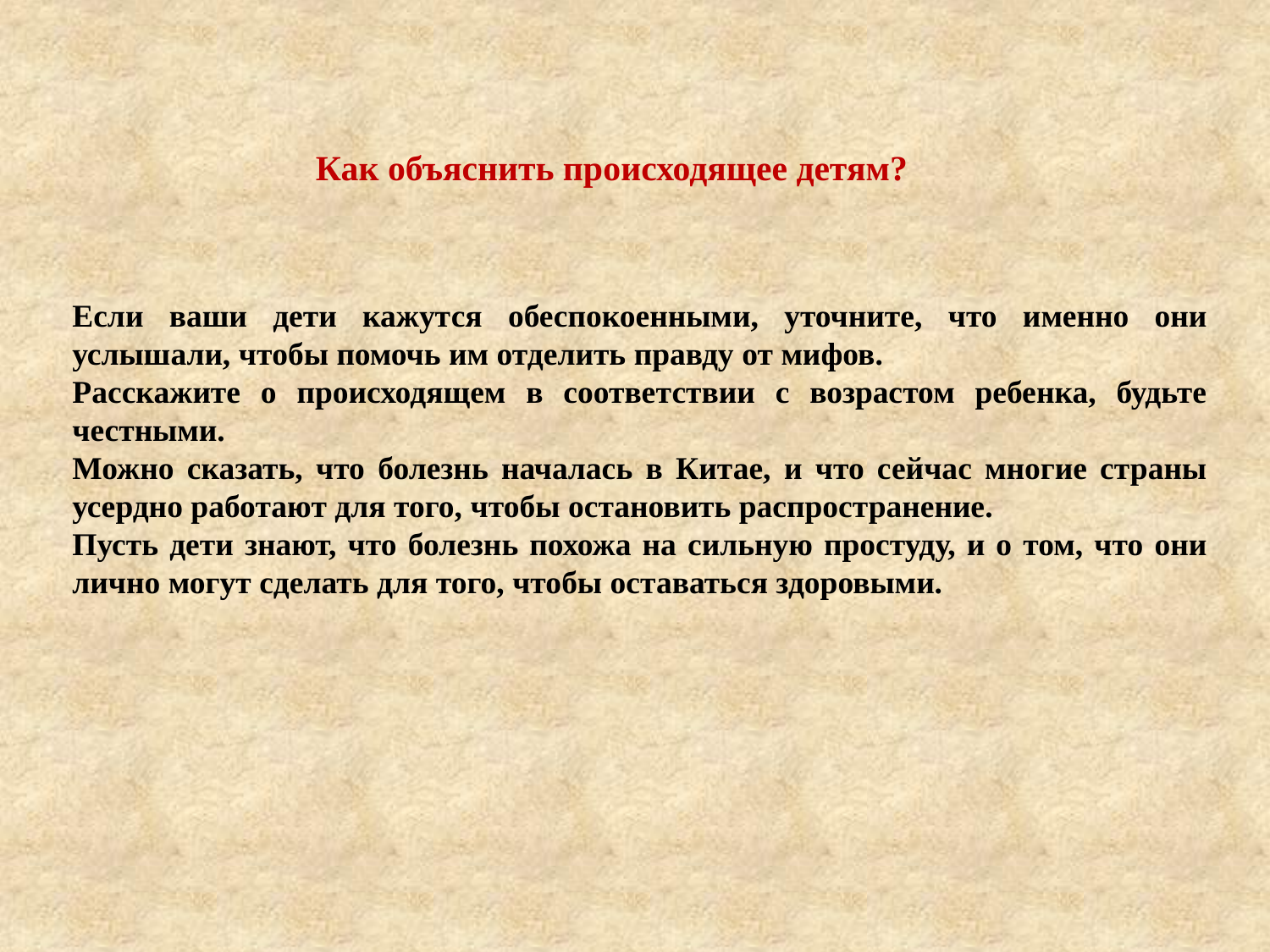

Как объяснить происходящее детям?
Если ваши дети кажутся обеспокоенными, уточните, что именно они услышали, чтобы помочь им отделить правду от мифов.
Расскажите о происходящем в соответствии с возрастом ребенка, будьте честными.
Можно сказать, что болезнь началась в Китае, и что сейчас многие страны усердно работают для того, чтобы остановить распространение.
Пусть дети знают, что болезнь похожа на сильную простуду, и о том, что они лично могут сделать для того, чтобы оставаться здоровыми.